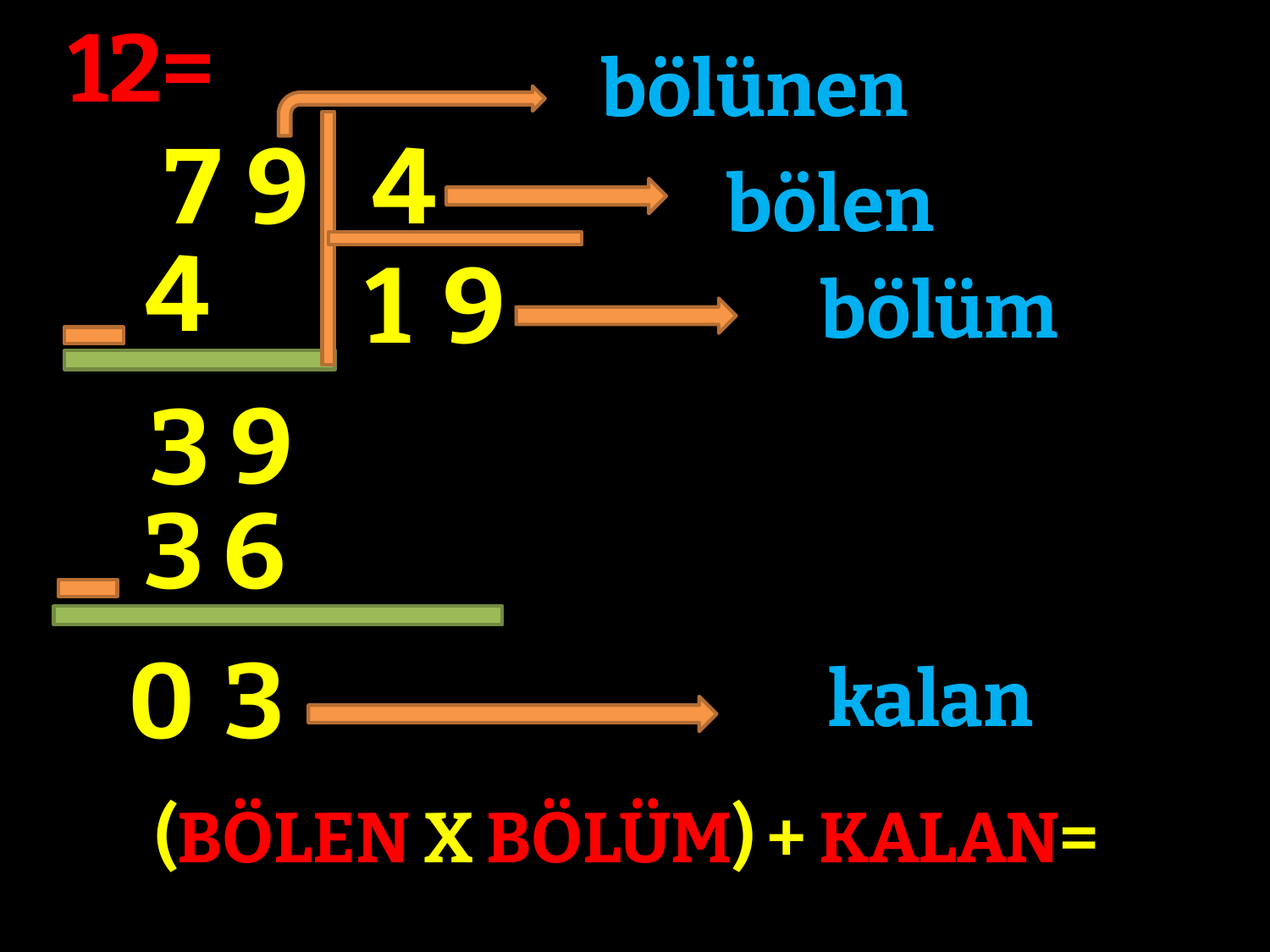

12=
bölünen

9
7
4
bölen

4
1
9
bölüm
#

9
3
3
6

0
3
kalan

(BÖLEN X BÖLÜM) + KALAN=